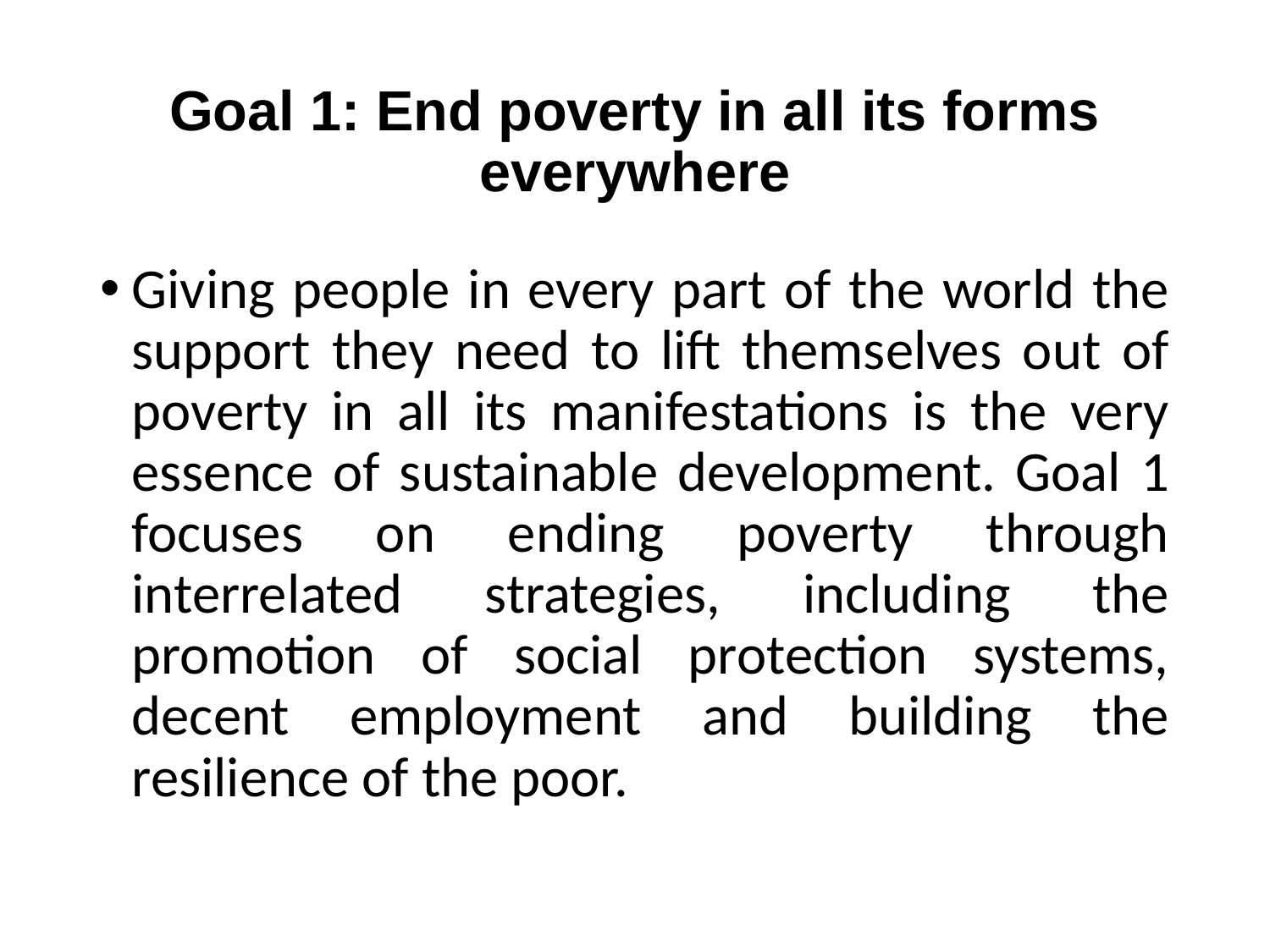

# Goal 1: End poverty in all its forms everywhere
Giving people in every part of the world the support they need to lift themselves out of poverty in all its manifestations is the very essence of sustainable development. Goal 1 focuses on ending poverty through interrelated strategies, including the promotion of social protection systems, decent employment and building the resilience of the poor.